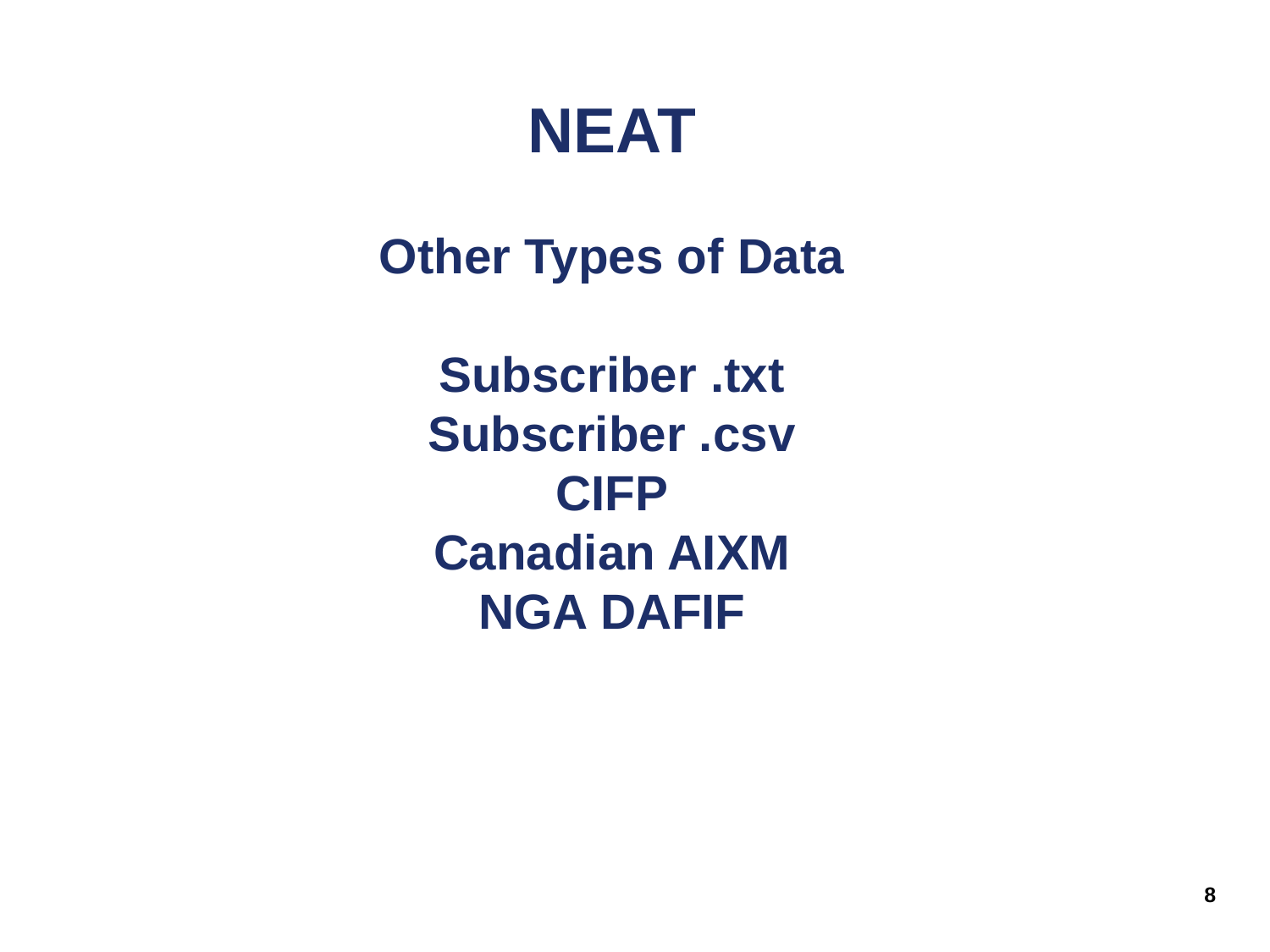

# NEAT Other Types of Data Subscriber .txt Subscriber .csv CIFP Canadian AIXM NGA DAFIF